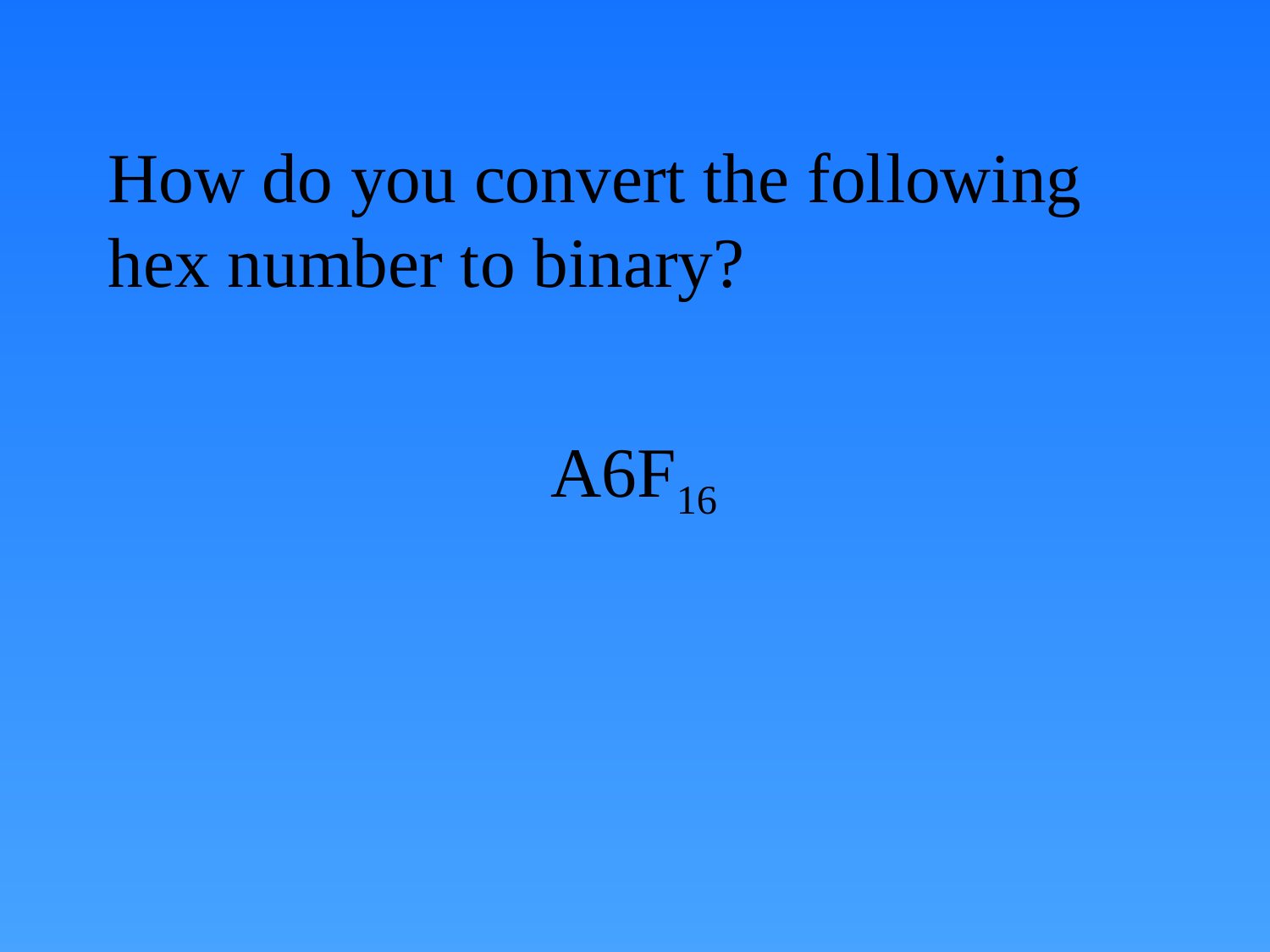

# How do you convert the following hex number to binary?
A6F16